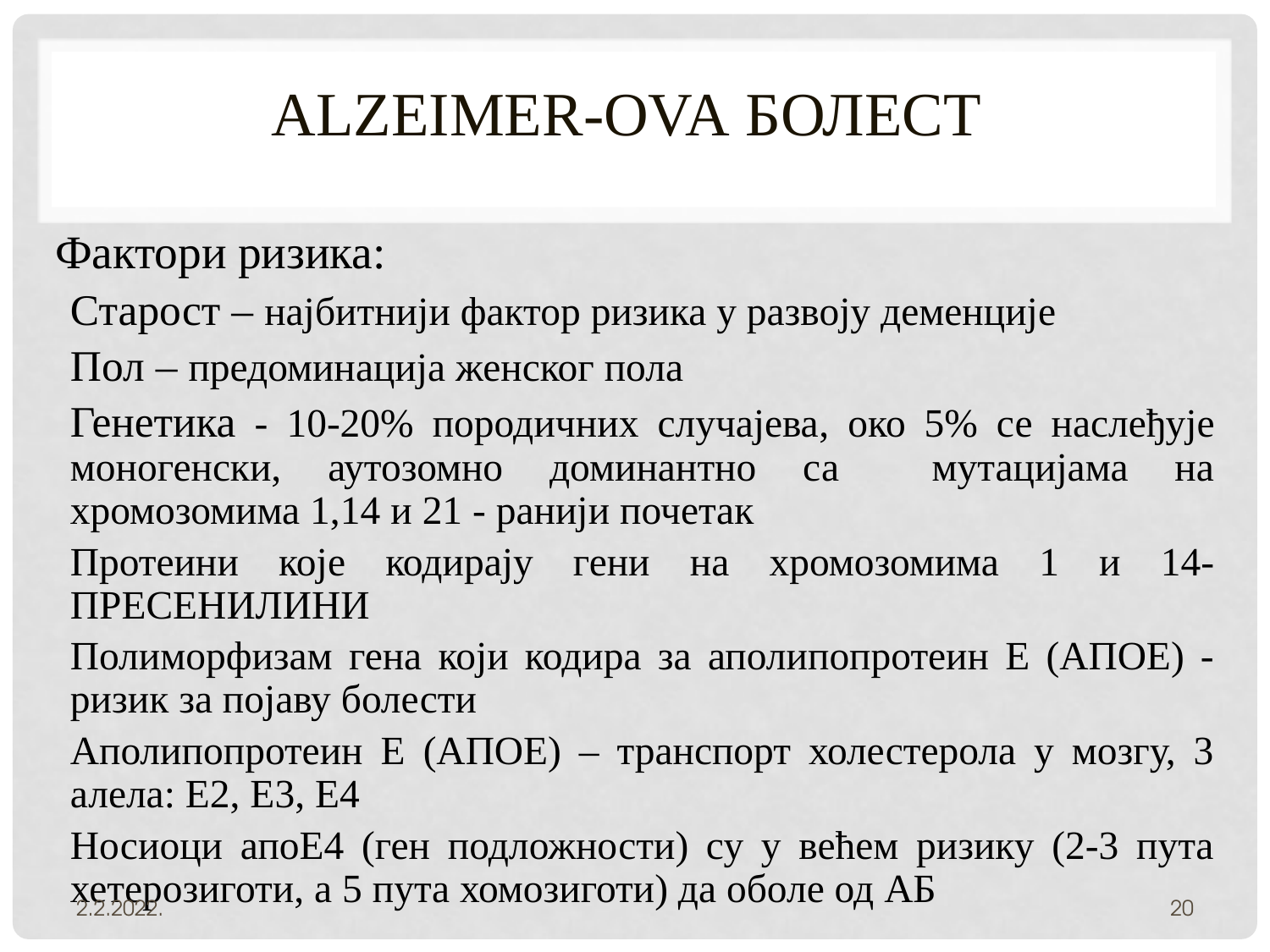

Alzeimer-ova болест
Фактори ризика:
Старост – најбитнији фактор ризика у развоју деменције
Пол – предоминација женског пола
Генетика - 10-20% породичних случајева, око 5% се наслеђује моногенски, аутозомно доминантно са  мутацијама на хромозомима 1,14 и 21 - ранији почетак
Протеини које кодирају гени на хромозомима 1 и 14-ПРЕСЕНИЛИНИ
Полиморфизам гена који кодира за аполипопротеин Е (АПОЕ) - ризик за појаву болести
Аполипопротеин Е (АПОЕ) – транспорт холестерола у мозгу, 3 алела: Е2, Е3, Е4
Носиоци апоЕ4 (ген подложности) су у већем ризику (2-3 пута хетерозиготи, а 5 пута хомозиготи) да оболе од АБ

2.2.2022.
20